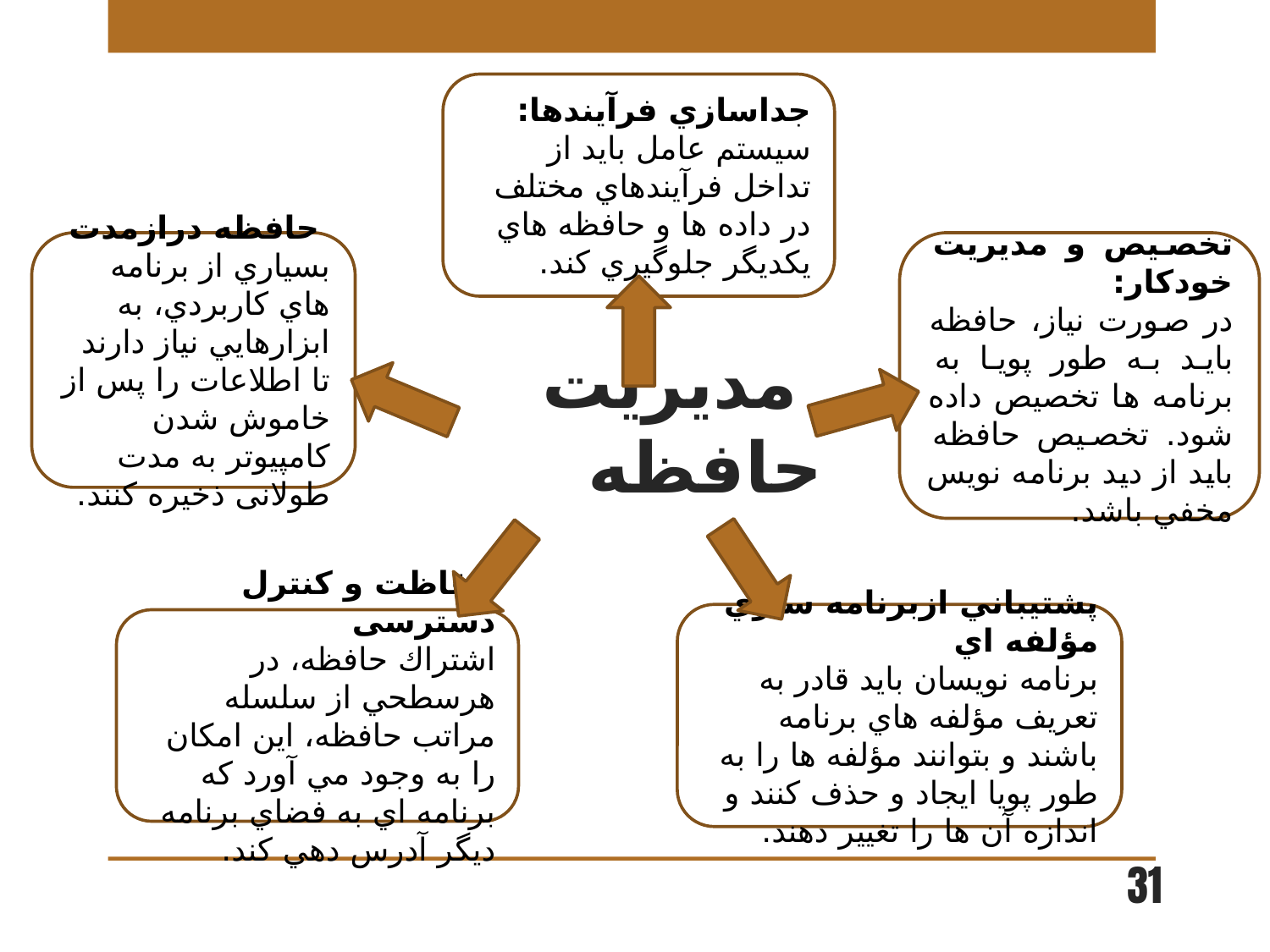

جداسازي فرآيندها:
سيستم عامل بايد از تداخل فرآيندهاي مختلف در داده ها و حافظه هاي يكديگر جلوگيري كند.
 حافظه درازمدت
بسياري از برنامه هاي كاربردي، به ابزارهايي نياز دارند تا اطلاعات را پس از خاموش شدن كامپيوتر به مدت طولانی ذخيره كنند.
تخصيص و مديريت خودكار:
در صورت نياز، حافظه بايد به طور پويا به برنامه ها تخصيص داده شود. تخصيص حافظه بايد از ديد برنامه نويس مخفي باشد.

# مديريت حافظه

پشتيباني ازبرنامه سازي مؤلفه اي
برنامه نويسان بايد قادر به تعريف مؤلفه هاي برنامه باشند و بتوانند مؤلفه ها را به طور پويا ايجاد و حذف كنند و اندازه آن ها را تغيير دهند.
حفاظت و كنترل دسترسی
اشتراك حافظه، در هرسطحي از سلسله مراتب حافظه، اين امكان را به وجود مي آورد كه برنامه اي به فضاي برنامه ديگر آدرس دهي كند.
31